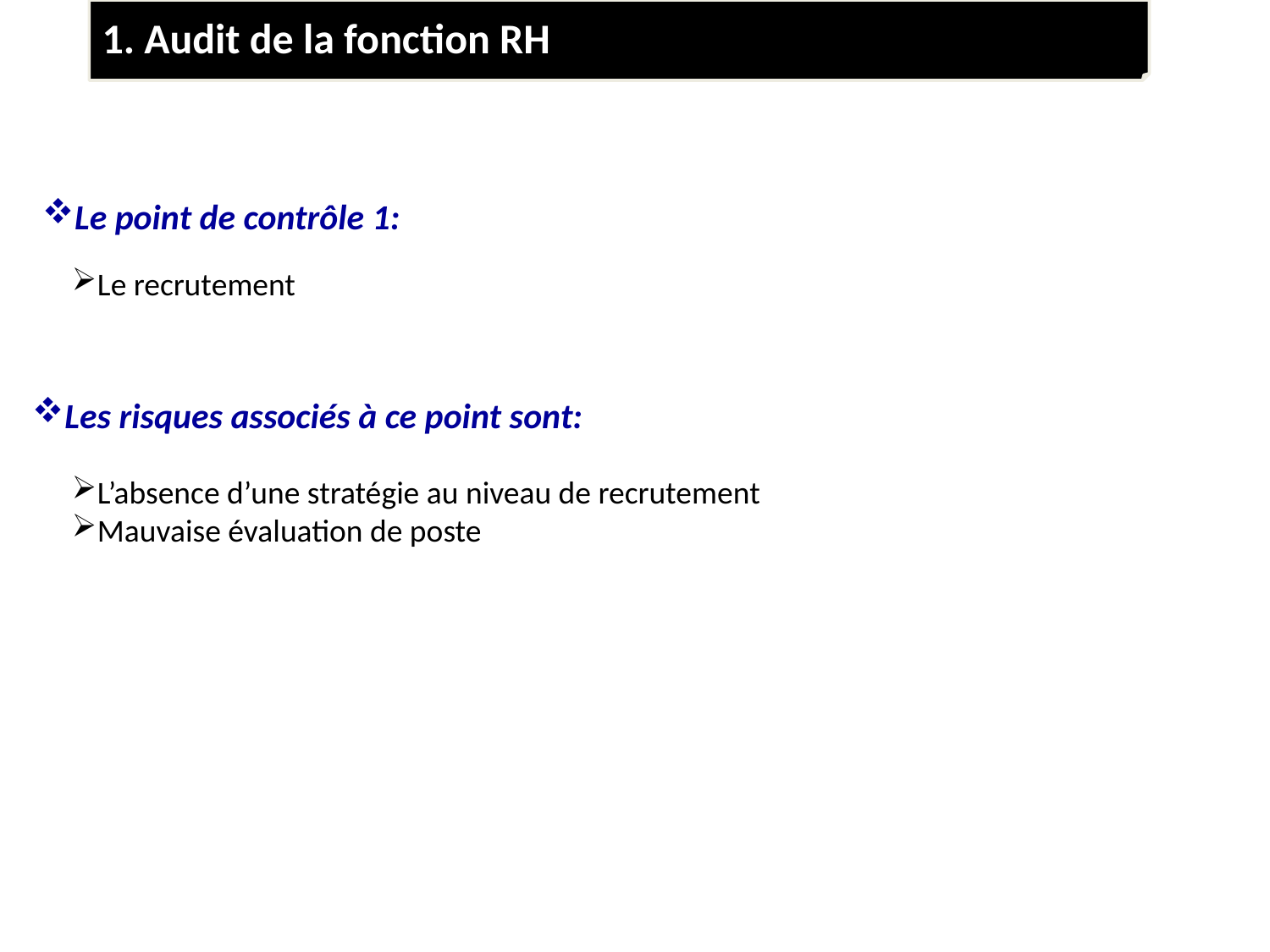

1. Audit de la fonction RH
Le point de contrôle 1:
Le recrutement
Les risques associés à ce point sont:
L’absence d’une stratégie au niveau de recrutement
Mauvaise évaluation de poste